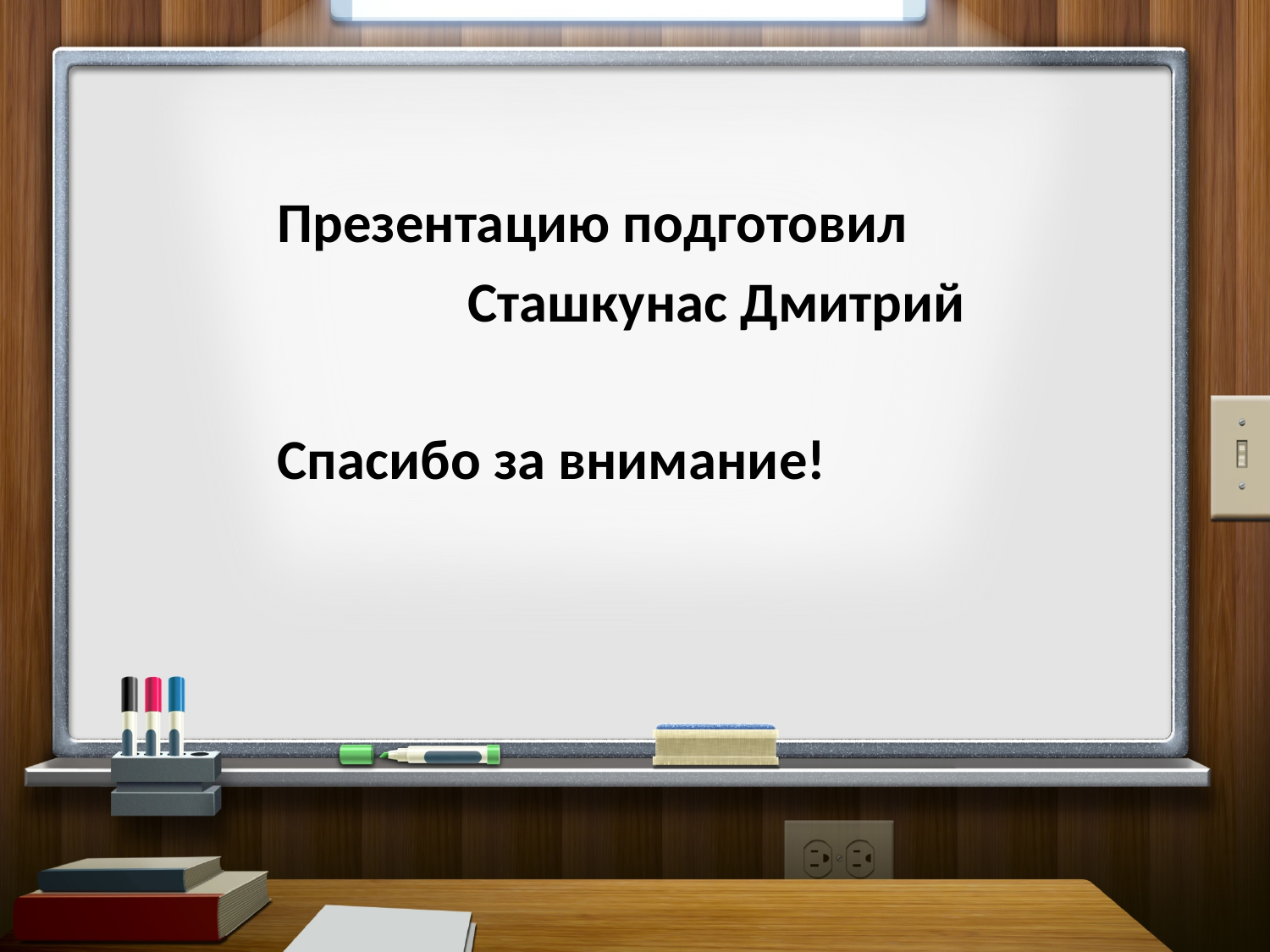

Презентацию подготовил
               Сташкунас Дмитрий

Спасибо за внимание!